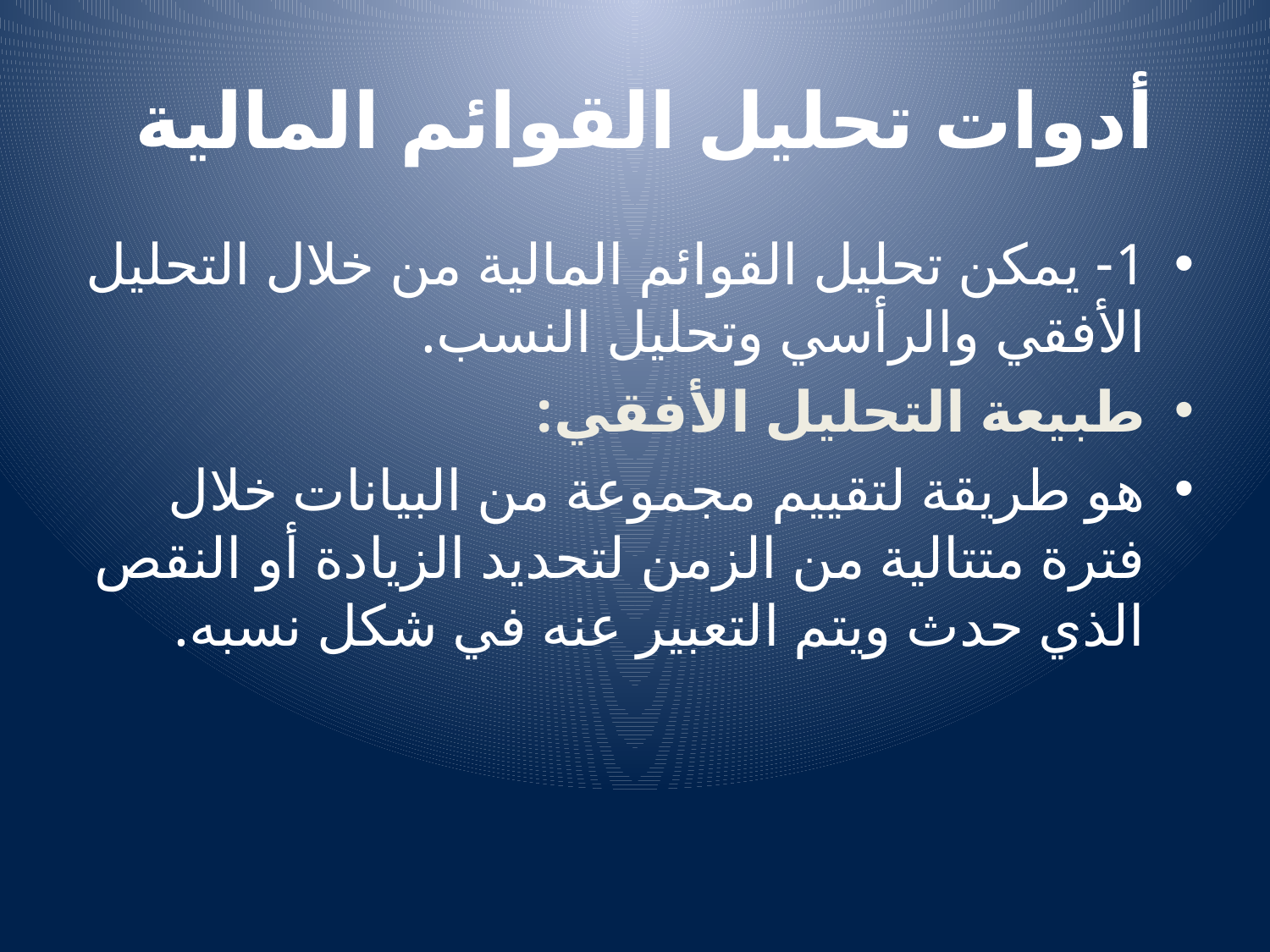

# أدوات تحليل القوائم المالية
1- يمكن تحليل القوائم المالية من خلال التحليل الأفقي والرأسي وتحليل النسب.
طبيعة التحليل الأفقي:
هو طريقة لتقييم مجموعة من البيانات خلال فترة متتالية من الزمن لتحديد الزيادة أو النقص الذي حدث ويتم التعبير عنه في شكل نسبه.